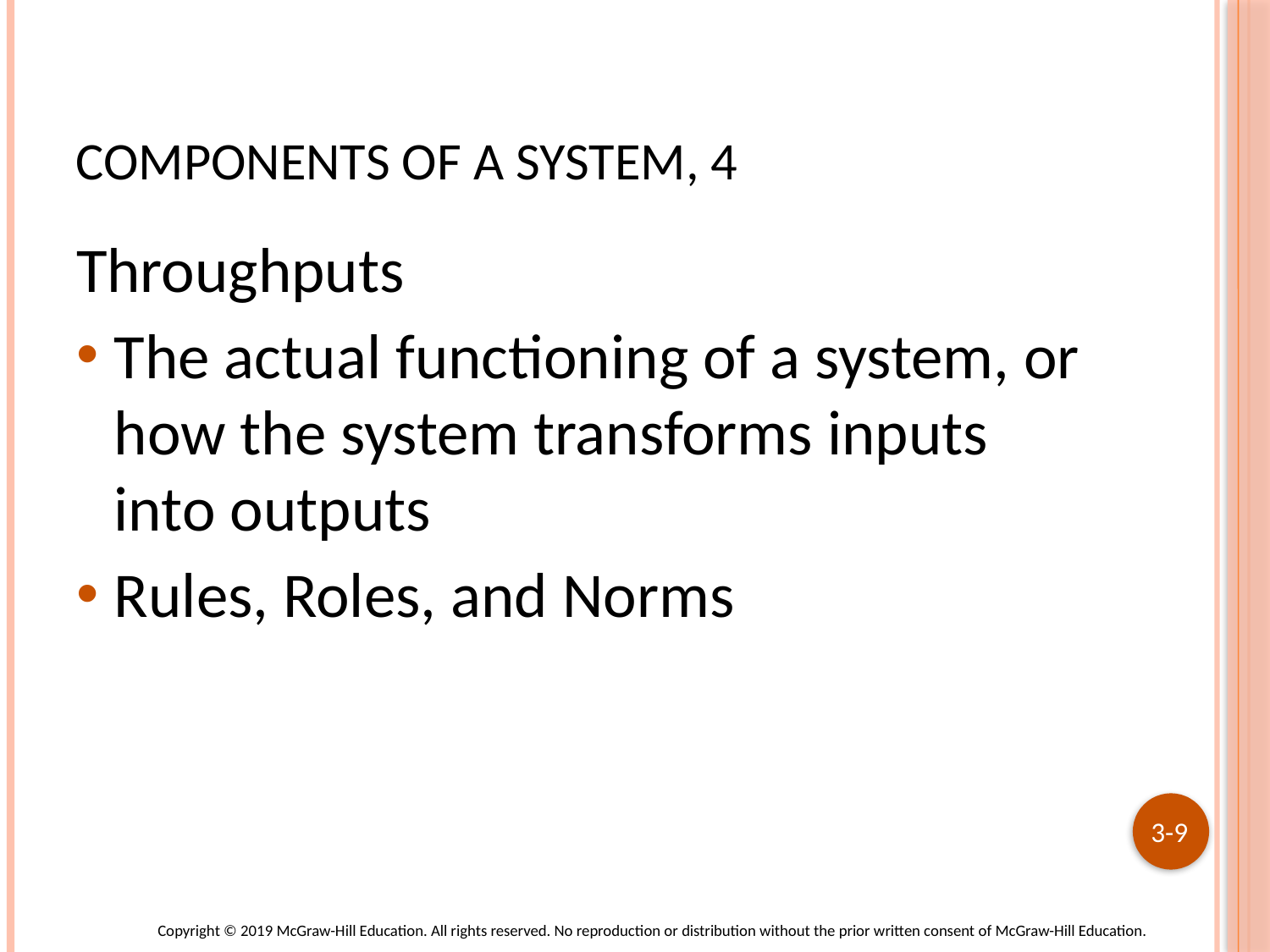

# Components of a System, 4
Throughputs
The actual functioning of a system, or how the system transforms inputs into outputs
Rules, Roles, and Norms